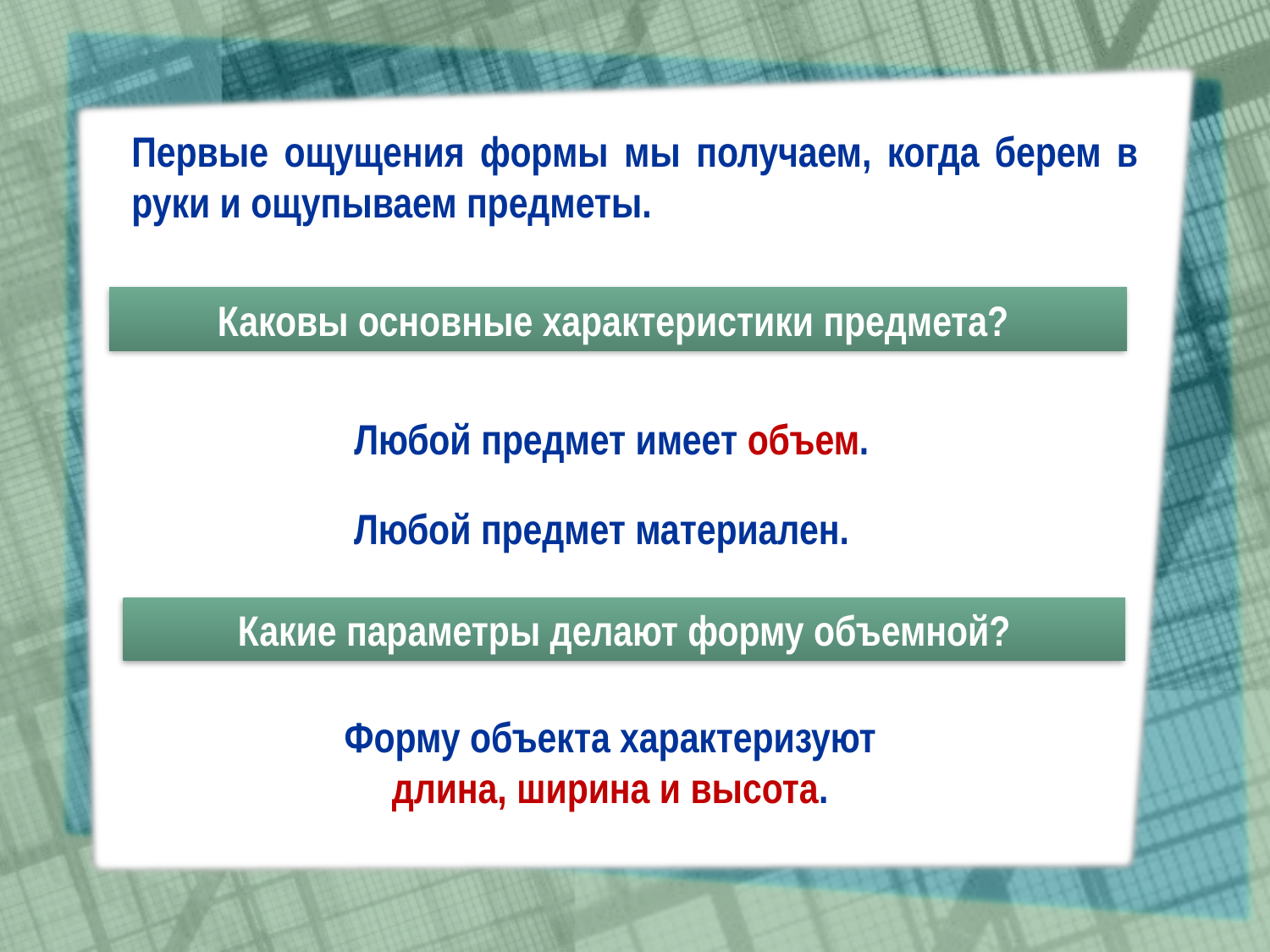

Первые ощущения формы мы получаем, когда берем в руки и ощупываем предметы.
Каковы основные характеристики предмета?
Любой предмет имеет объем.
Любой предмет материален.
Какие параметры делают форму объемной?
Форму объекта характеризуют
длина, ширина и высота.